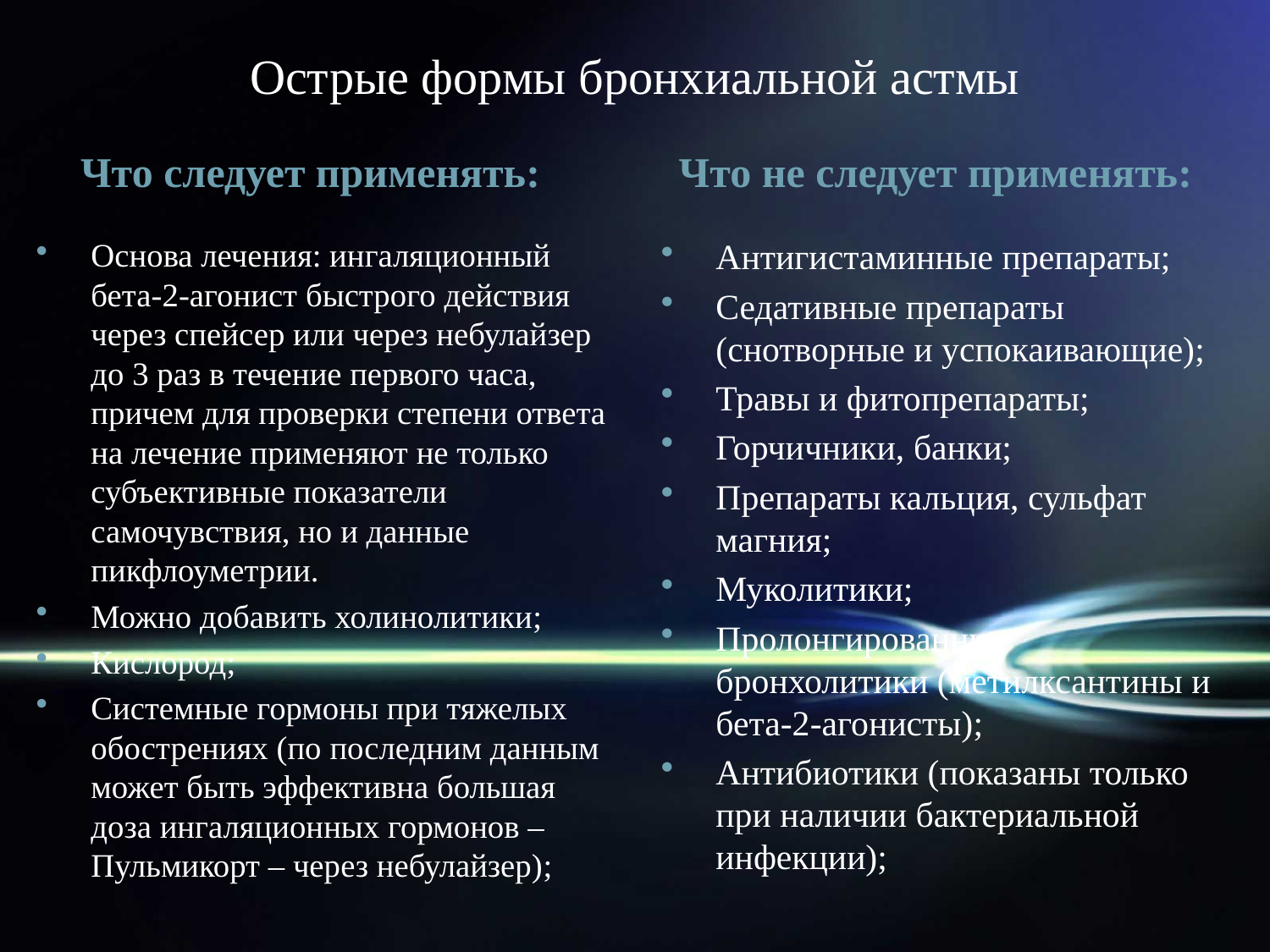

# Острые формы бронхиальной астмы
Что следует применять:
Что не следует применять:
Основа лечения: ингаляционный бета-2-агонист быстрого действия через спейсер или через небулайзер до 3 раз в течение первого часа, причем для проверки степени ответа на лечение применяют не только субъективные показатели самочувствия, но и данные пикфлоуметрии.
Можно добавить холинолитики;
Кислород;
Системные гормоны при тяжелых обострениях (по последним данным может быть эффективна большая доза ингаляционных гормонов – Пульмикорт – через небулайзер);

Антигистаминные препараты;
Седативные препараты (снотворные и успокаивающие);
Травы и фитопрепараты;
Горчичники, банки;
Препараты кальция, сульфат магния;
Муколитики;
Пролонгированные бронхолитики (метилксантины и бета-2-агонисты);
Антибиотики (показаны только при наличии бактериальной инфекции);